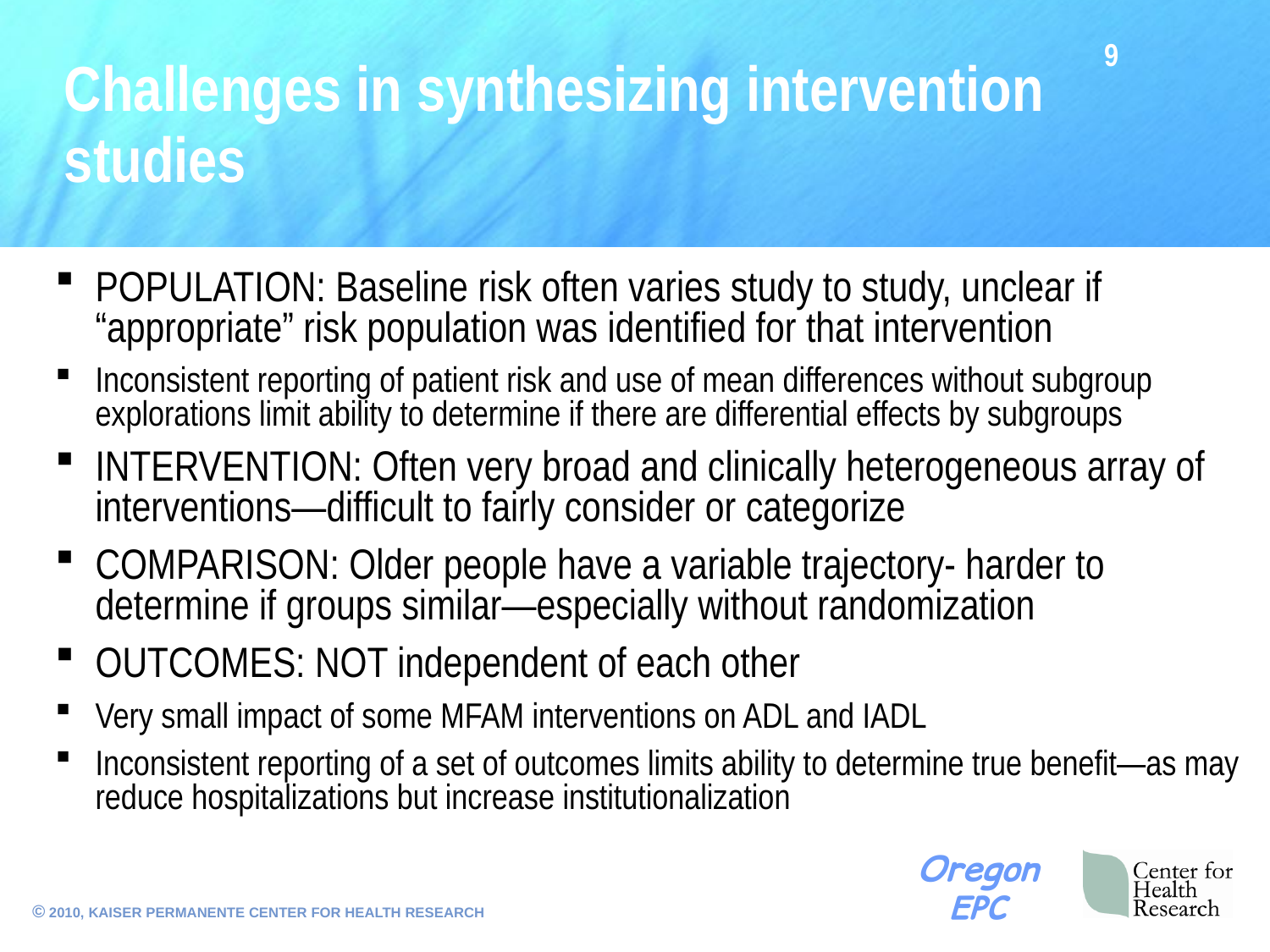

9
# Challenges in synthesizing intervention studies
POPULATION: Baseline risk often varies study to study, unclear if “appropriate” risk population was identified for that intervention
Inconsistent reporting of patient risk and use of mean differences without subgroup explorations limit ability to determine if there are differential effects by subgroups
INTERVENTION: Often very broad and clinically heterogeneous array of interventions—difficult to fairly consider or categorize
COMPARISON: Older people have a variable trajectory- harder to determine if groups similar—especially without randomization
OUTCOMES: NOT independent of each other
Very small impact of some MFAM interventions on ADL and IADL
Inconsistent reporting of a set of outcomes limits ability to determine true benefit—as may reduce hospitalizations but increase institutionalization